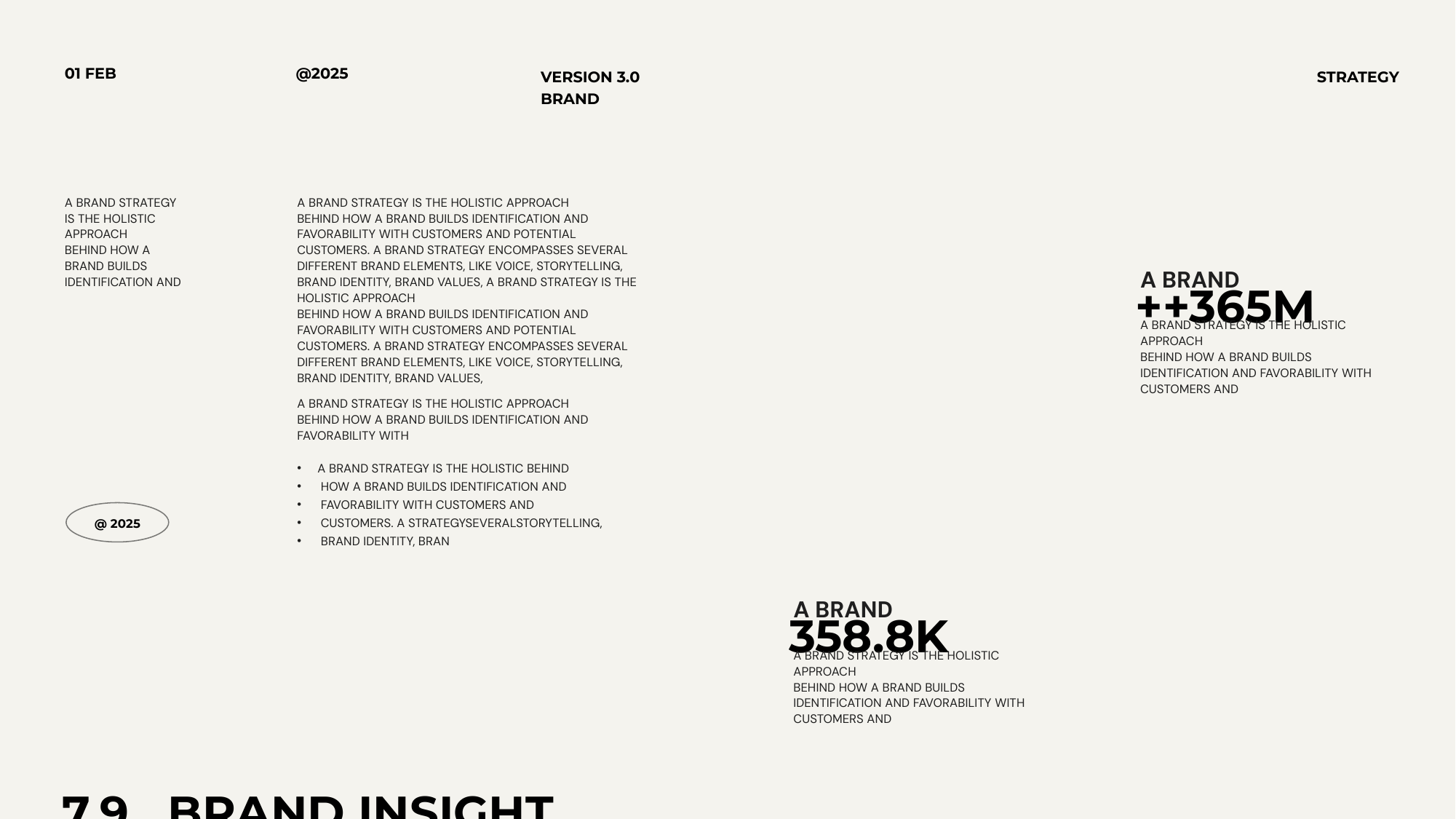

01 FEB
@2025
VERSION 3.0
BRAND
STRATEGY

++365M
A BRAND STRATEGY IS THE HOLISTIC APPROACH
BEHIND HOW A BRAND BUILDS IDENTIFICATION AND
A BRAND STRATEGY IS THE HOLISTIC APPROACH
BEHIND HOW A BRAND BUILDS IDENTIFICATION AND FAVORABILITY WITH CUSTOMERS AND POTENTIAL CUSTOMERS. A BRAND STRATEGY ENCOMPASSES SEVERAL DIFFERENT BRAND ELEMENTS, LIKE VOICE, STORYTELLING, BRAND IDENTITY, BRAND VALUES, A BRAND STRATEGY IS THE HOLISTIC APPROACH
BEHIND HOW A BRAND BUILDS IDENTIFICATION AND FAVORABILITY WITH CUSTOMERS AND POTENTIAL CUSTOMERS. A BRAND STRATEGY ENCOMPASSES SEVERAL DIFFERENT BRAND ELEMENTS, LIKE VOICE, STORYTELLING, BRAND IDENTITY, BRAND VALUES,
A BRAND
A BRAND STRATEGY IS THE HOLISTIC APPROACH
BEHIND HOW A BRAND BUILDS IDENTIFICATION AND FAVORABILITY WITH CUSTOMERS AND
A BRAND STRATEGY IS THE HOLISTIC APPROACH
BEHIND HOW A BRAND BUILDS IDENTIFICATION AND FAVORABILITY WITH
A BRAND STRATEGY IS THE HOLISTIC BEHIND
 HOW A BRAND BUILDS IDENTIFICATION AND
 FAVORABILITY WITH CUSTOMERS AND
 CUSTOMERS. A STRATEGYSEVERALSTORYTELLING,
 BRAND IDENTITY, BRAN

@ 2025
358.8K
A BRAND
A BRAND STRATEGY IS THE HOLISTIC APPROACH
BEHIND HOW A BRAND BUILDS IDENTIFICATION AND FAVORABILITY WITH CUSTOMERS AND
7.9   BRAND INSIGHT